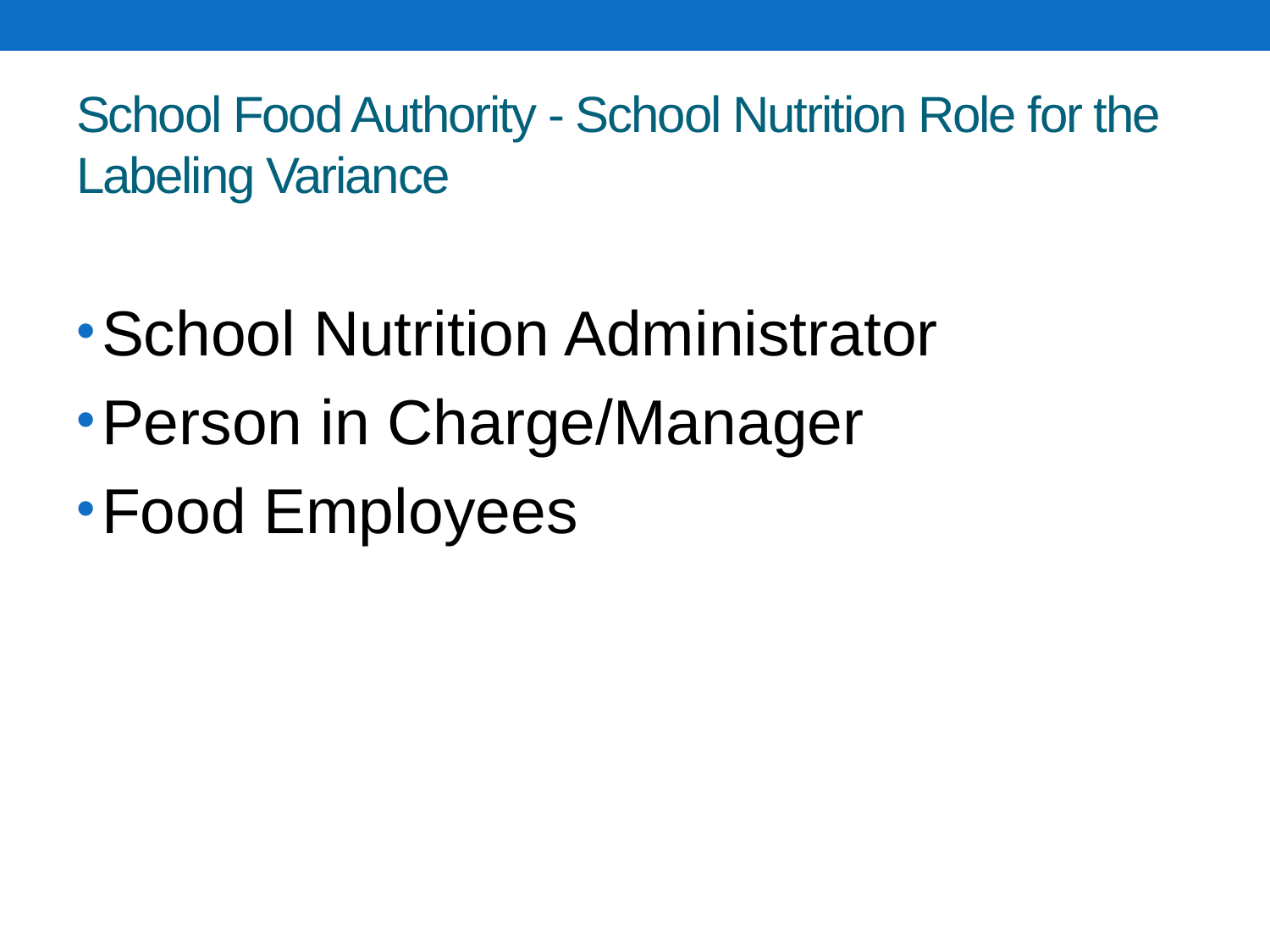

# School Food Authority - School Nutrition Role for the Labeling Variance
School Nutrition Administrator
Person in Charge/Manager
Food Employees